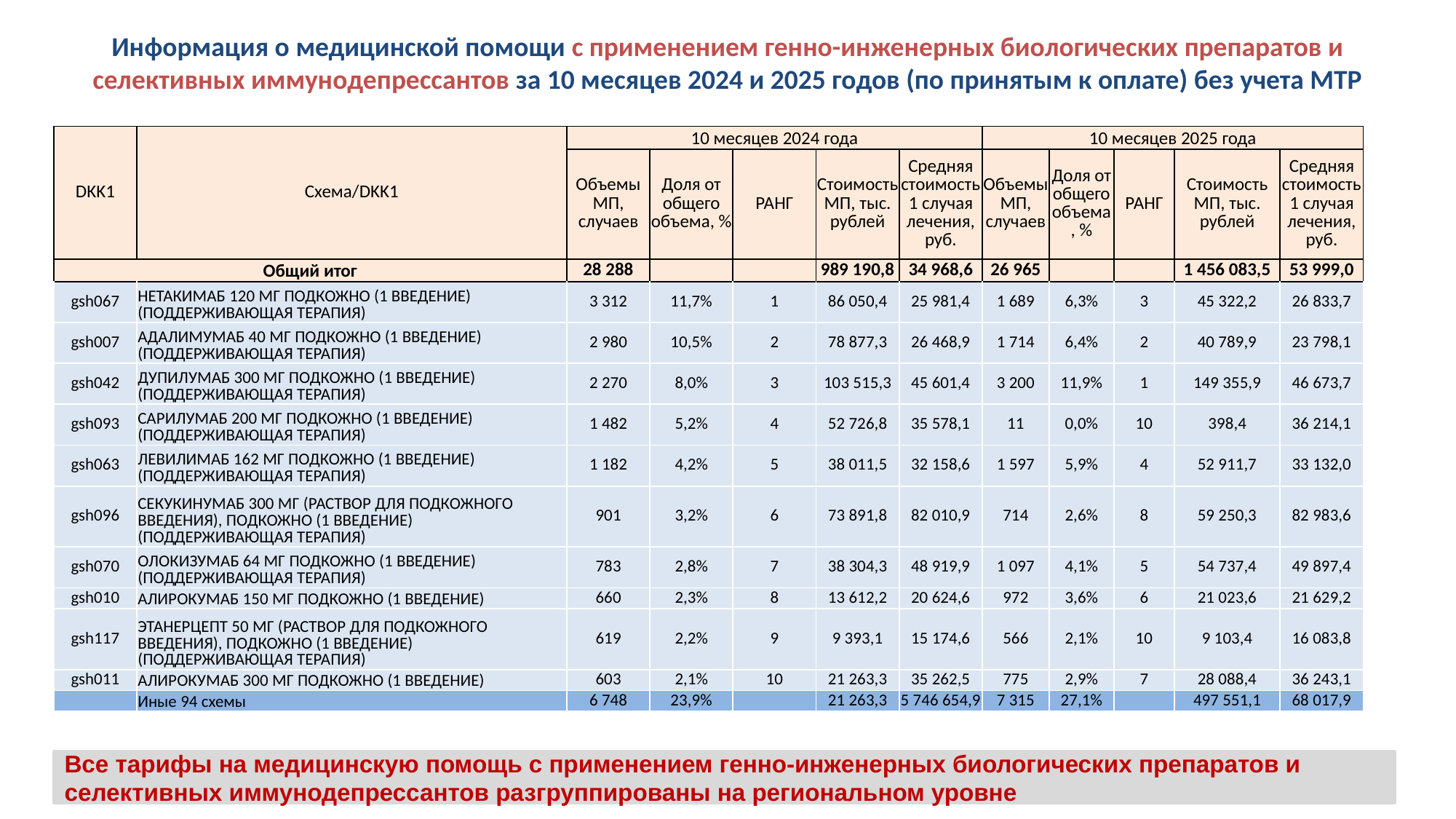

Информация о медицинской помощи с применением генно-инженерных биологических препаратов и селективных иммунодепрессантов за 10 месяцев 2024 и 2025 годов (по принятым к оплате) без учета МТР
| DKK1 | Схема/DKK1 | 10 месяцев 2024 года |  |  |  |  | 10 месяцев 2025 года |  |  |  |  |
| --- | --- | --- | --- | --- | --- | --- | --- | --- | --- | --- | --- |
|  |  | Объемы МП, случаев | Доля от общего объема, % | РАНГ | Стоимость МП, тыс. рублей | Средняя стоимость 1 случая лечения, руб. | Объемы МП, случаев | Доля от общего объема, % | РАНГ | Стоимость МП, тыс. рублей | Средняя стоимость 1 случая лечения, руб. |
| Общий итог |  | 28 288 |  |  | 989 190,8 | 34 968,6 | 26 965 |  |  | 1 456 083,5 | 53 999,0 |
| gsh067 | НЕТАКИМАБ 120 МГ ПОДКОЖНО (1 ВВЕДЕНИЕ) (ПОДДЕРЖИВАЮЩАЯ ТЕРАПИЯ) | 3 312 | 11,7% | 1 | 86 050,4 | 25 981,4 | 1 689 | 6,3% | 3 | 45 322,2 | 26 833,7 |
| gsh007 | АДАЛИМУМАБ 40 МГ ПОДКОЖНО (1 ВВЕДЕНИЕ) (ПОДДЕРЖИВАЮЩАЯ ТЕРАПИЯ) | 2 980 | 10,5% | 2 | 78 877,3 | 26 468,9 | 1 714 | 6,4% | 2 | 40 789,9 | 23 798,1 |
| gsh042 | ДУПИЛУМАБ 300 МГ ПОДКОЖНО (1 ВВЕДЕНИЕ) (ПОДДЕРЖИВАЮЩАЯ ТЕРАПИЯ) | 2 270 | 8,0% | 3 | 103 515,3 | 45 601,4 | 3 200 | 11,9% | 1 | 149 355,9 | 46 673,7 |
| gsh093 | САРИЛУМАБ 200 МГ ПОДКОЖНО (1 ВВЕДЕНИЕ) (ПОДДЕРЖИВАЮЩАЯ ТЕРАПИЯ) | 1 482 | 5,2% | 4 | 52 726,8 | 35 578,1 | 11 | 0,0% | 10 | 398,4 | 36 214,1 |
| gsh063 | ЛЕВИЛИМАБ 162 МГ ПОДКОЖНО (1 ВВЕДЕНИЕ) (ПОДДЕРЖИВАЮЩАЯ ТЕРАПИЯ) | 1 182 | 4,2% | 5 | 38 011,5 | 32 158,6 | 1 597 | 5,9% | 4 | 52 911,7 | 33 132,0 |
| gsh096 | СЕКУКИНУМАБ 300 МГ (РАСТВОР ДЛЯ ПОДКОЖНОГО ВВЕДЕНИЯ), ПОДКОЖНО (1 ВВЕДЕНИЕ) (ПОДДЕРЖИВАЮЩАЯ ТЕРАПИЯ) | 901 | 3,2% | 6 | 73 891,8 | 82 010,9 | 714 | 2,6% | 8 | 59 250,3 | 82 983,6 |
| gsh070 | ОЛОКИЗУМАБ 64 МГ ПОДКОЖНО (1 ВВЕДЕНИЕ) (ПОДДЕРЖИВАЮЩАЯ ТЕРАПИЯ) | 783 | 2,8% | 7 | 38 304,3 | 48 919,9 | 1 097 | 4,1% | 5 | 54 737,4 | 49 897,4 |
| gsh010 | АЛИРОКУМАБ 150 МГ ПОДКОЖНО (1 ВВЕДЕНИЕ) | 660 | 2,3% | 8 | 13 612,2 | 20 624,6 | 972 | 3,6% | 6 | 21 023,6 | 21 629,2 |
| gsh117 | ЭТАНЕРЦЕПТ 50 МГ (РАСТВОР ДЛЯ ПОДКОЖНОГО ВВЕДЕНИЯ), ПОДКОЖНО (1 ВВЕДЕНИЕ) (ПОДДЕРЖИВАЮЩАЯ ТЕРАПИЯ) | 619 | 2,2% | 9 | 9 393,1 | 15 174,6 | 566 | 2,1% | 10 | 9 103,4 | 16 083,8 |
| gsh011 | АЛИРОКУМАБ 300 МГ ПОДКОЖНО (1 ВВЕДЕНИЕ) | 603 | 2,1% | 10 | 21 263,3 | 35 262,5 | 775 | 2,9% | 7 | 28 088,4 | 36 243,1 |
|  | Иные 94 схемы | 6 748 | 23,9% |  | 21 263,3 | 5 746 654,9 | 7 315 | 27,1% |  | 497 551,1 | 68 017,9 |
Все тарифы на медицинскую помощь с применением генно-инженерных биологических препаратов и селективных иммунодепрессантов разгруппированы на региональном уровне
14